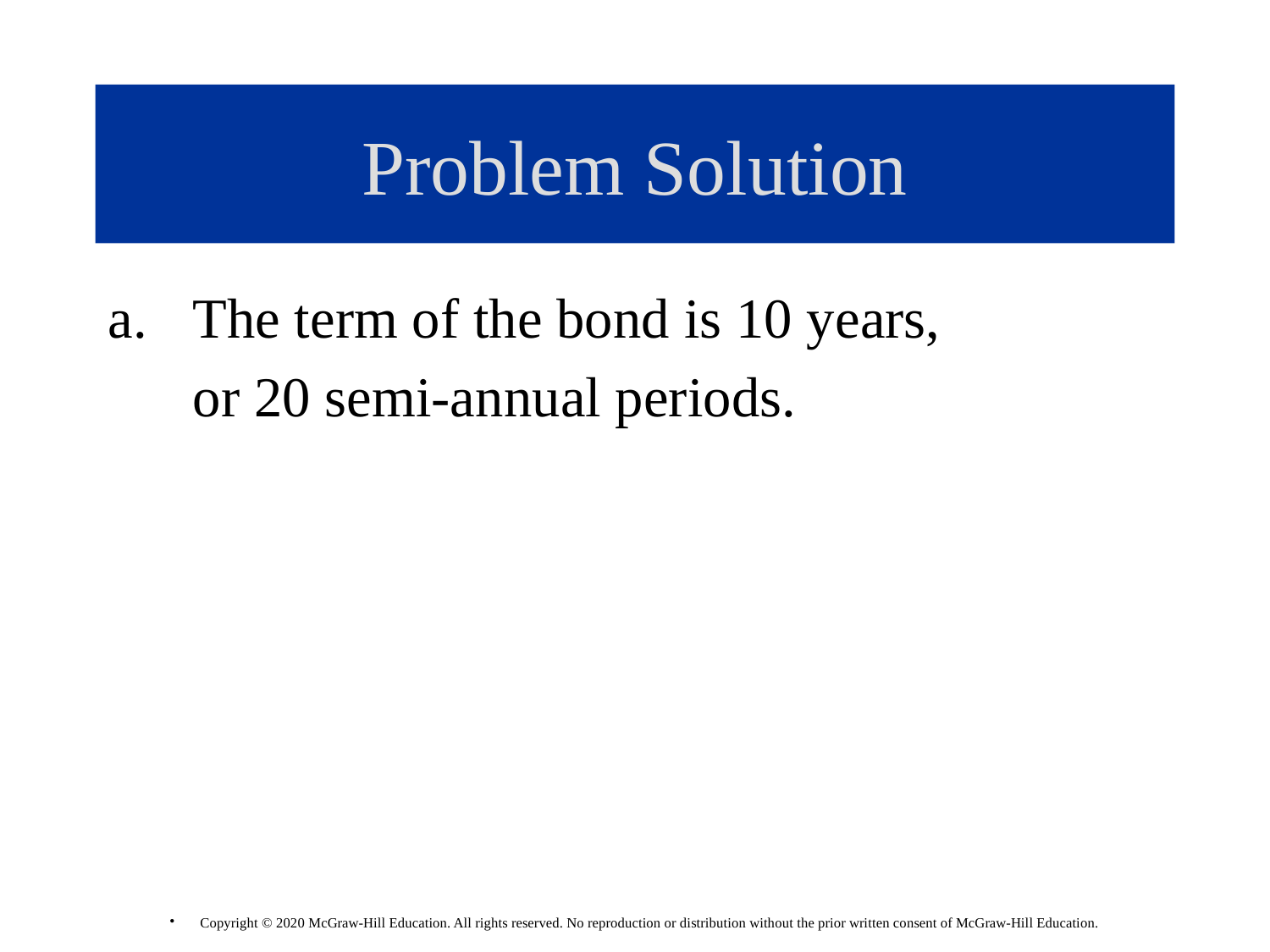

# Problem Solution
The term of the bond is 10 years,
      or 20 semi-annual periods.